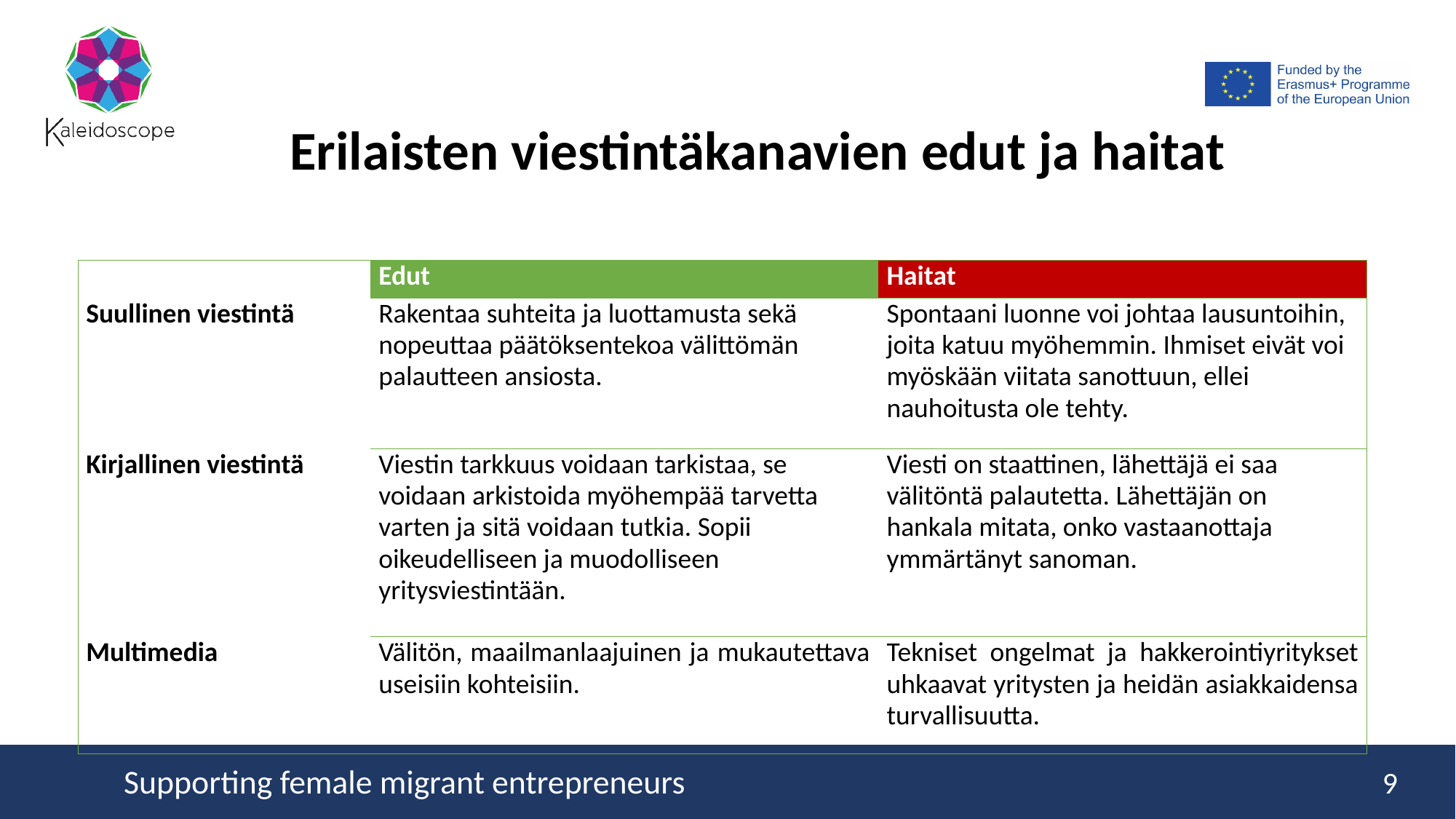

Erilaisten viestintäkanavien edut ja haitat
|  | Edut | Haitat |
| --- | --- | --- |
| Suullinen viestintä | Rakentaa suhteita ja luottamusta sekä nopeuttaa päätöksentekoa välittömän palautteen ansiosta. | Spontaani luonne voi johtaa lausuntoihin, joita katuu myöhemmin. Ihmiset eivät voi myöskään viitata sanottuun, ellei nauhoitusta ole tehty. |
| Kirjallinen viestintä | Viestin tarkkuus voidaan tarkistaa, se voidaan arkistoida myöhempää tarvetta varten ja sitä voidaan tutkia. Sopii oikeudelliseen ja muodolliseen yritysviestintään. | Viesti on staattinen, lähettäjä ei saa välitöntä palautetta. Lähettäjän on hankala mitata, onko vastaanottaja ymmärtänyt sanoman. |
| Multimedia | Välitön, maailmanlaajuinen ja mukautettava useisiin kohteisiin. | Tekniset ongelmat ja hakkerointiyritykset uhkaavat yritysten ja heidän asiakkaidensa turvallisuutta. |
9